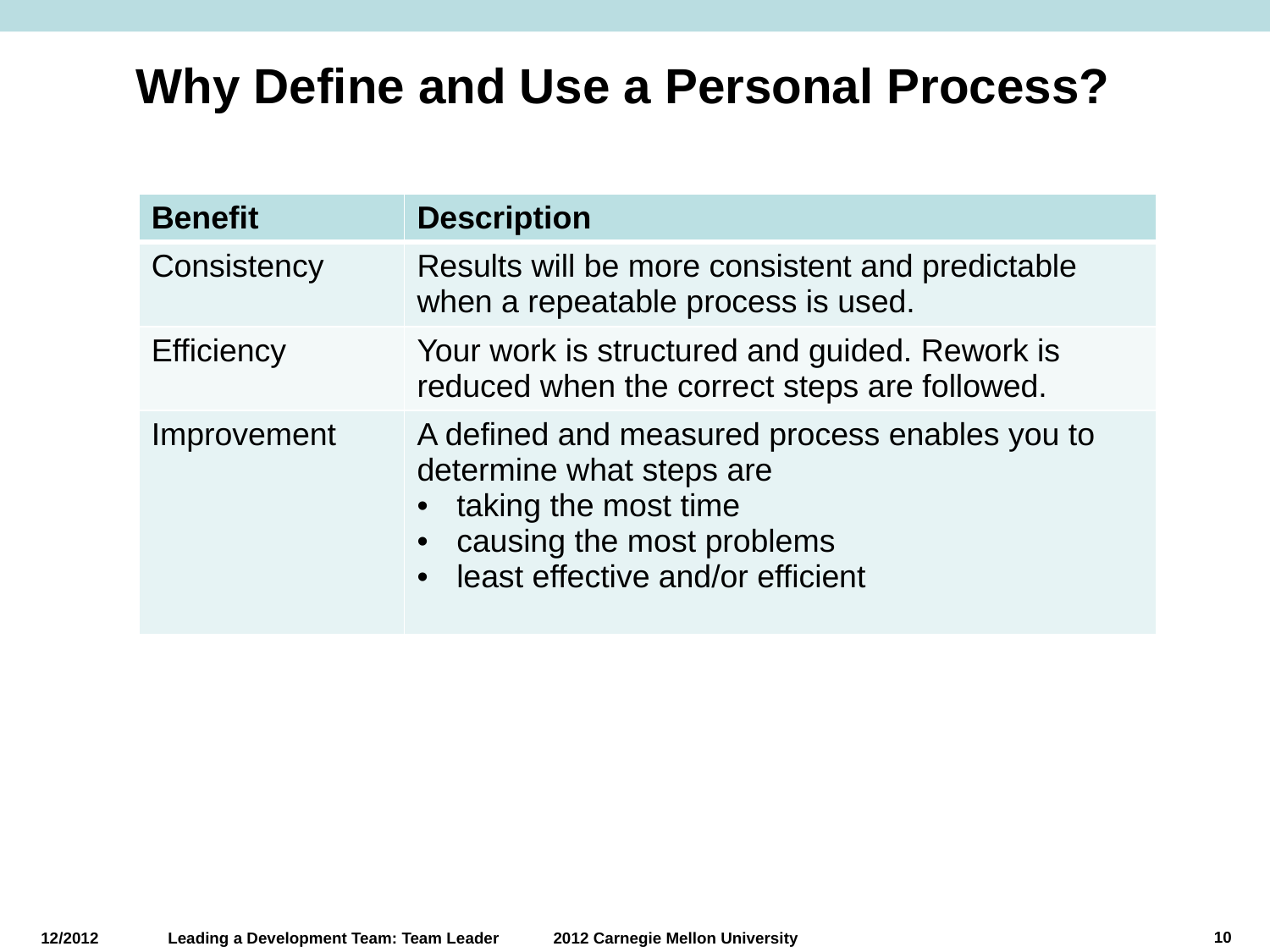

# Why Define and Use a Personal Process?
| Benefit | Description |
| --- | --- |
| Consistency | Results will be more consistent and predictable when a repeatable process is used. |
| Efficiency | Your work is structured and guided. Rework is reduced when the correct steps are followed. |
| Improvement | A defined and measured process enables you to determine what steps are taking the most time causing the most problems least effective and/or efficient |